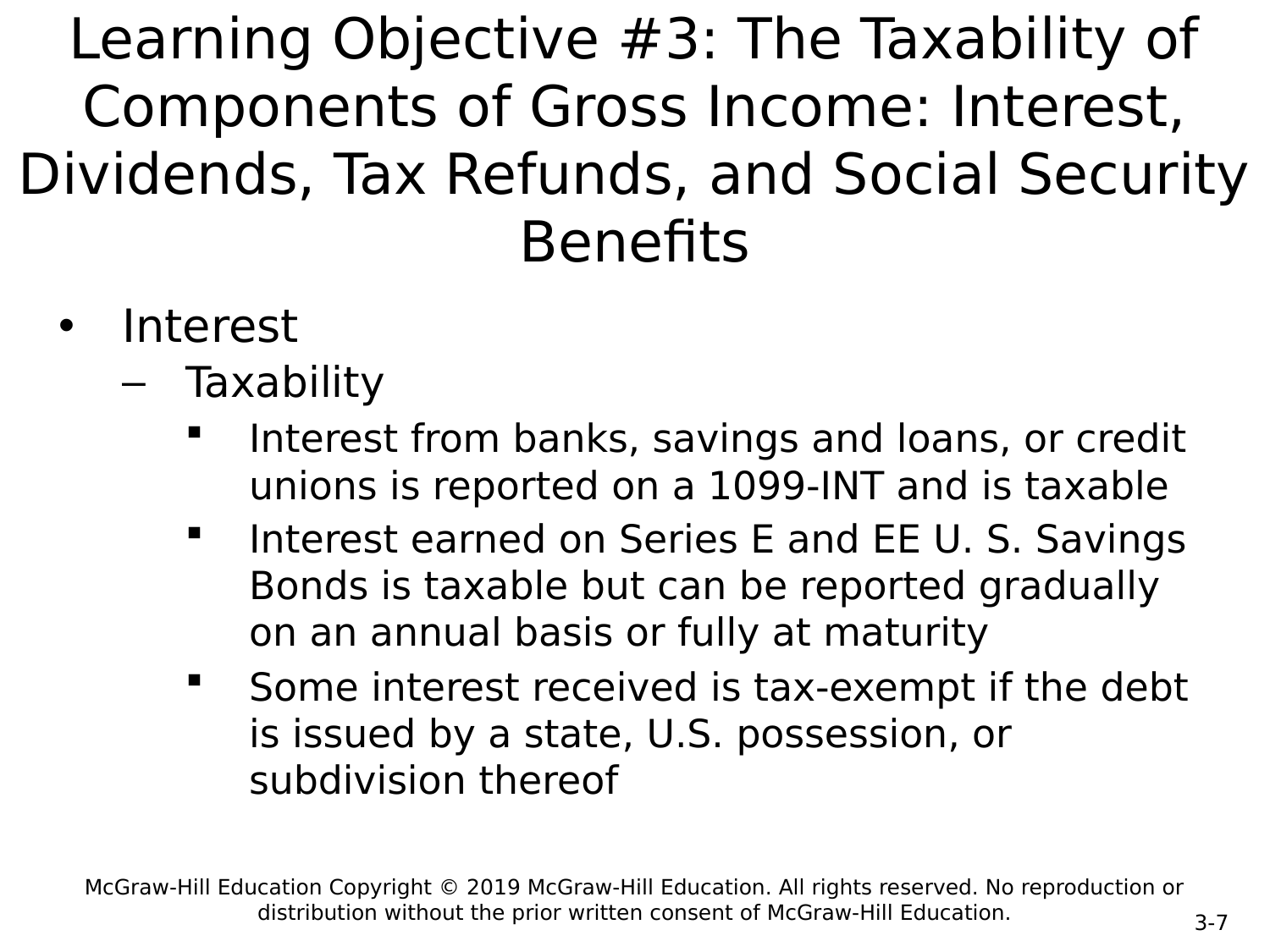

# Learning Objective #3: The Taxability of Components of Gross Income: Interest, Dividends, Tax Refunds, and Social Security Benefits
Interest
Taxability
Interest from banks, savings and loans, or credit unions is reported on a 1099-INT and is taxable
Interest earned on Series E and EE U. S. Savings Bonds is taxable but can be reported gradually on an annual basis or fully at maturity
Some interest received is tax-exempt if the debt is issued by a state, U.S. possession, or subdivision thereof
McGraw-Hill Education Copyright © 2019 McGraw-Hill Education. All rights reserved. No reproduction or distribution without the prior written consent of McGraw-Hill Education.
3-7